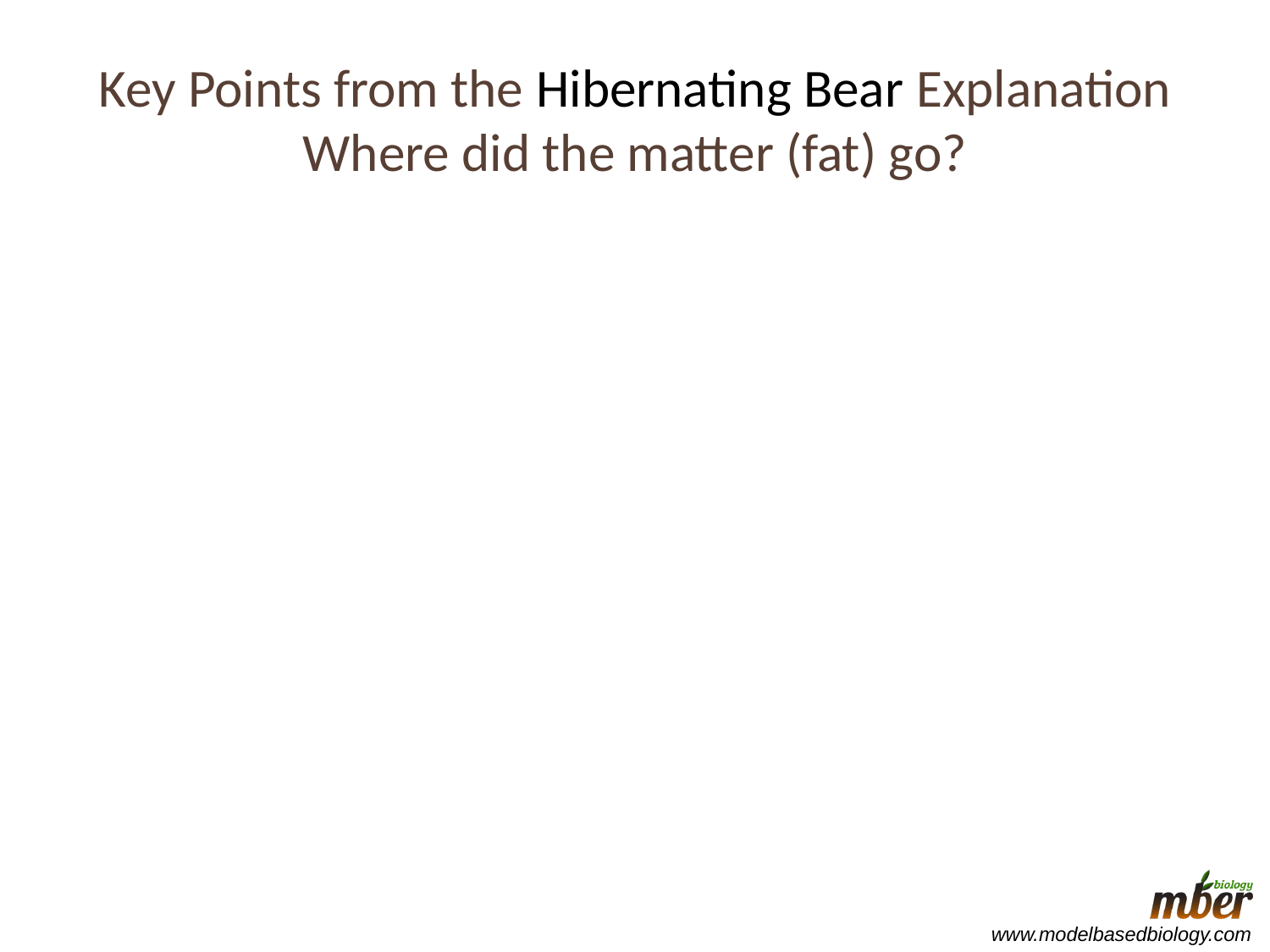

# Key Points from the Hibernating Bear Explanation Where did the matter (fat) go?